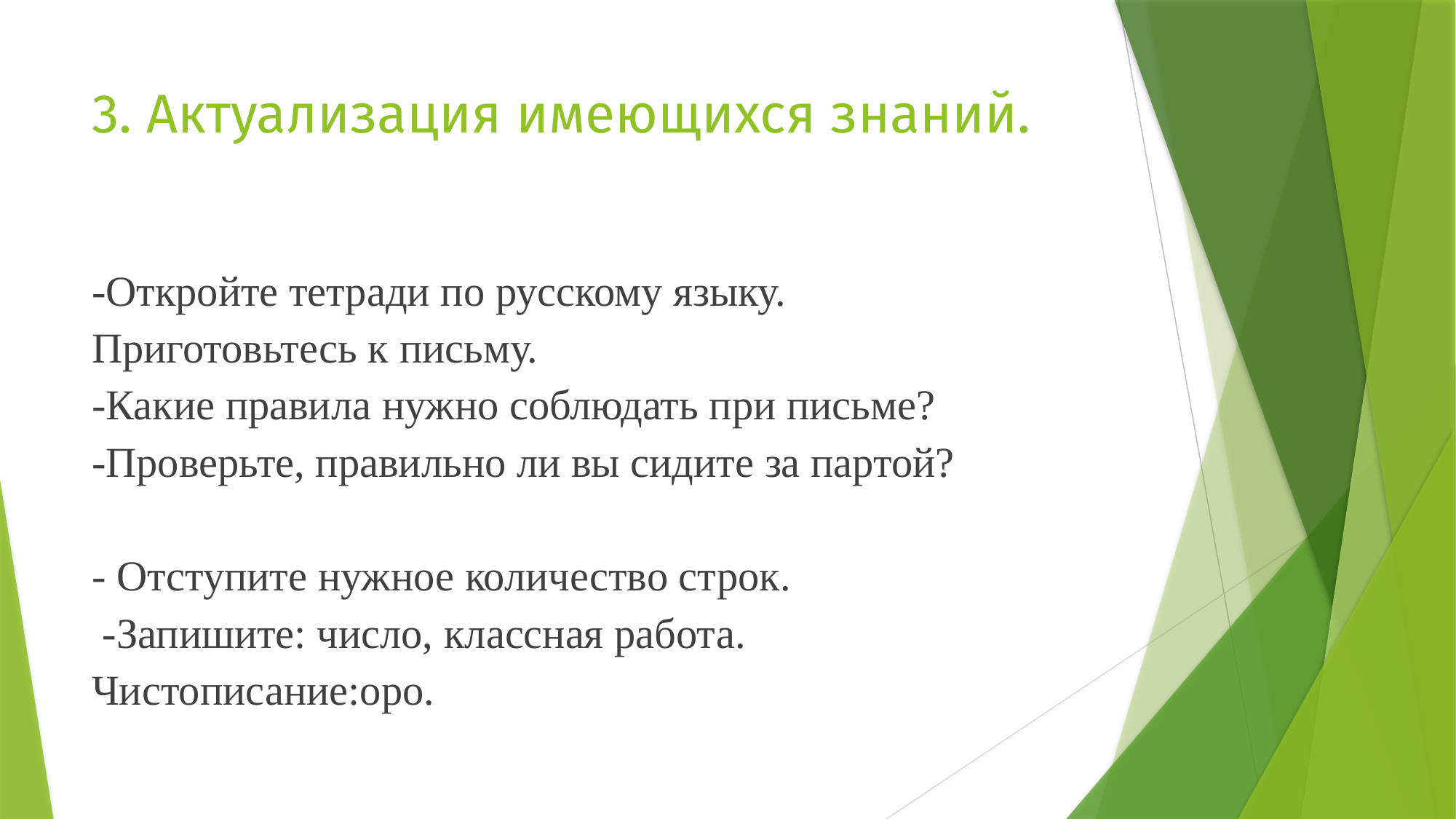

# 3. Актуализация имеющихся знаний.
-Откройте тетради по русскому языку.
Приготовьтесь к письму.
-Какие правила нужно соблюдать при письме?
-Проверьте, правильно ли вы сидите за партой?

- Отступите нужное количество строк.
 -Запишите: число, классная работа.
Чистописание:оро.